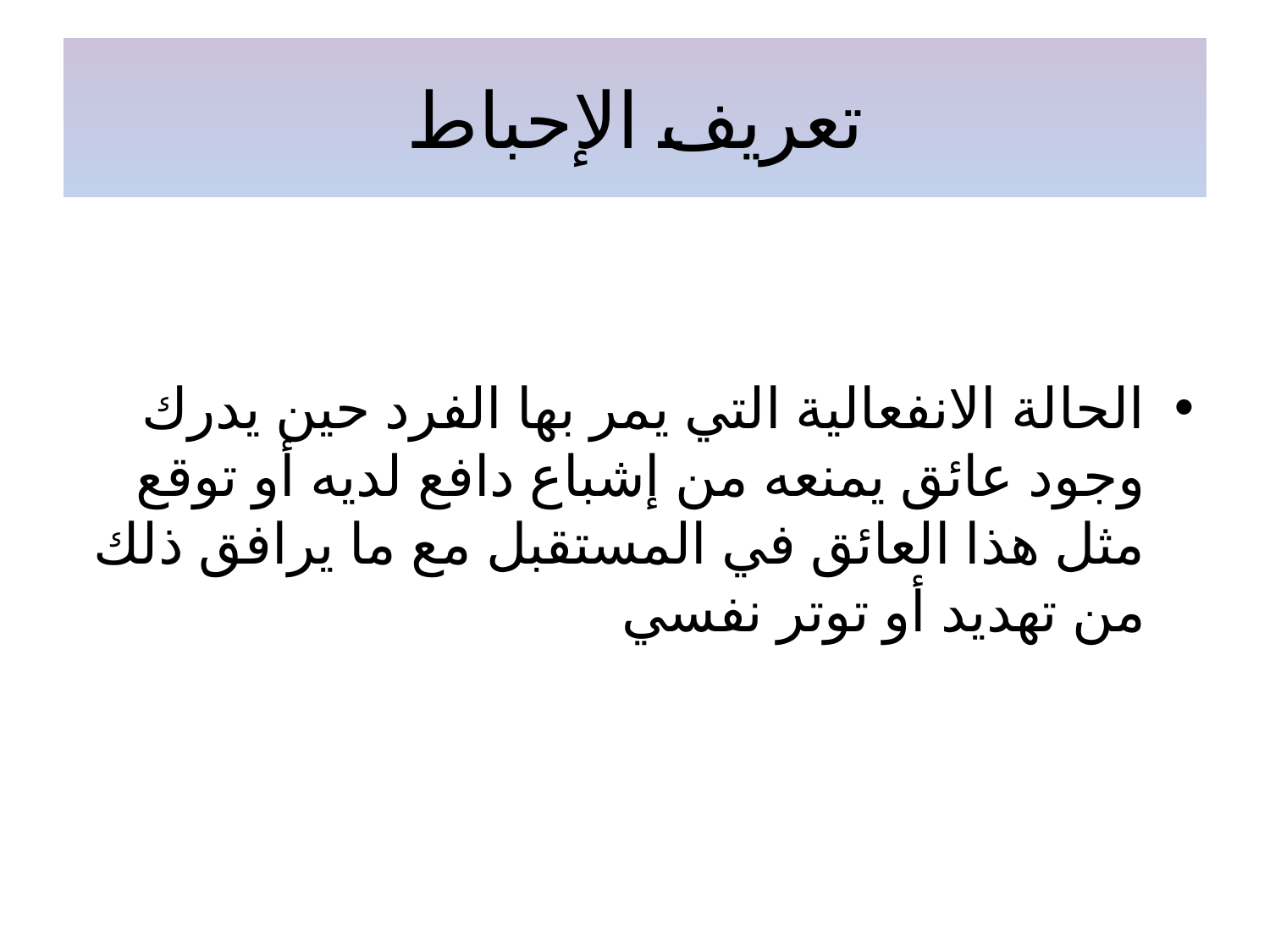

# تعريف الإحباط
الحالة الانفعالية التي يمر بها الفرد حين يدرك وجود عائق يمنعه من إشباع دافع لديه أو توقع مثل هذا العائق في المستقبل مع ما يرافق ذلك من تهديد أو توتر نفسي